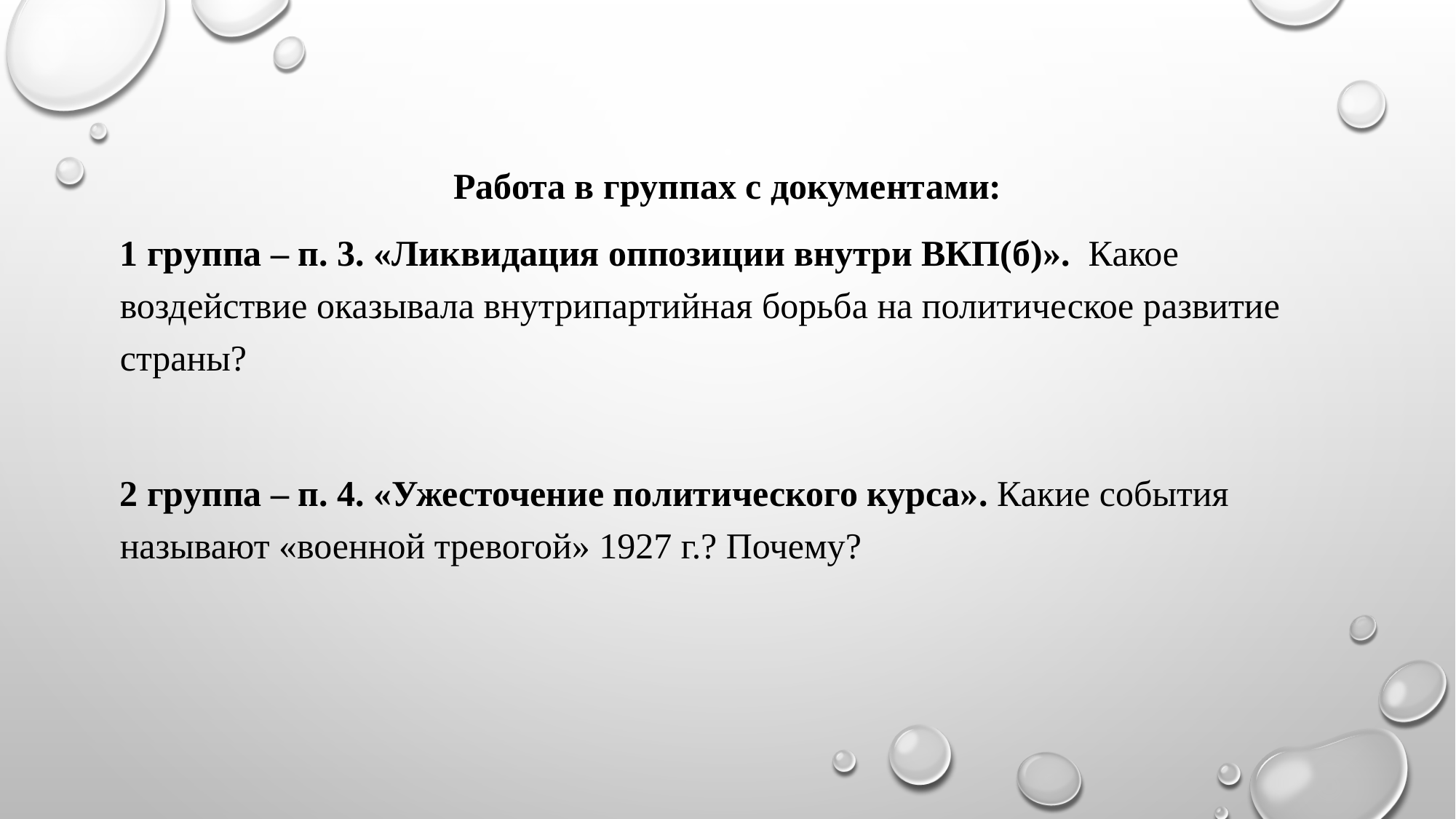

Работа в группах с документами:
1 группа – п. 3. «Ликвидация оппозиции внутри ВКП(б)».  Какое воздействие оказывала внутрипартийная борьба на политическое развитие страны?

2 группа – п. 4. «Ужесточение политического курса». Какие события называют «военной тревогой» 1927 г.? Почему?